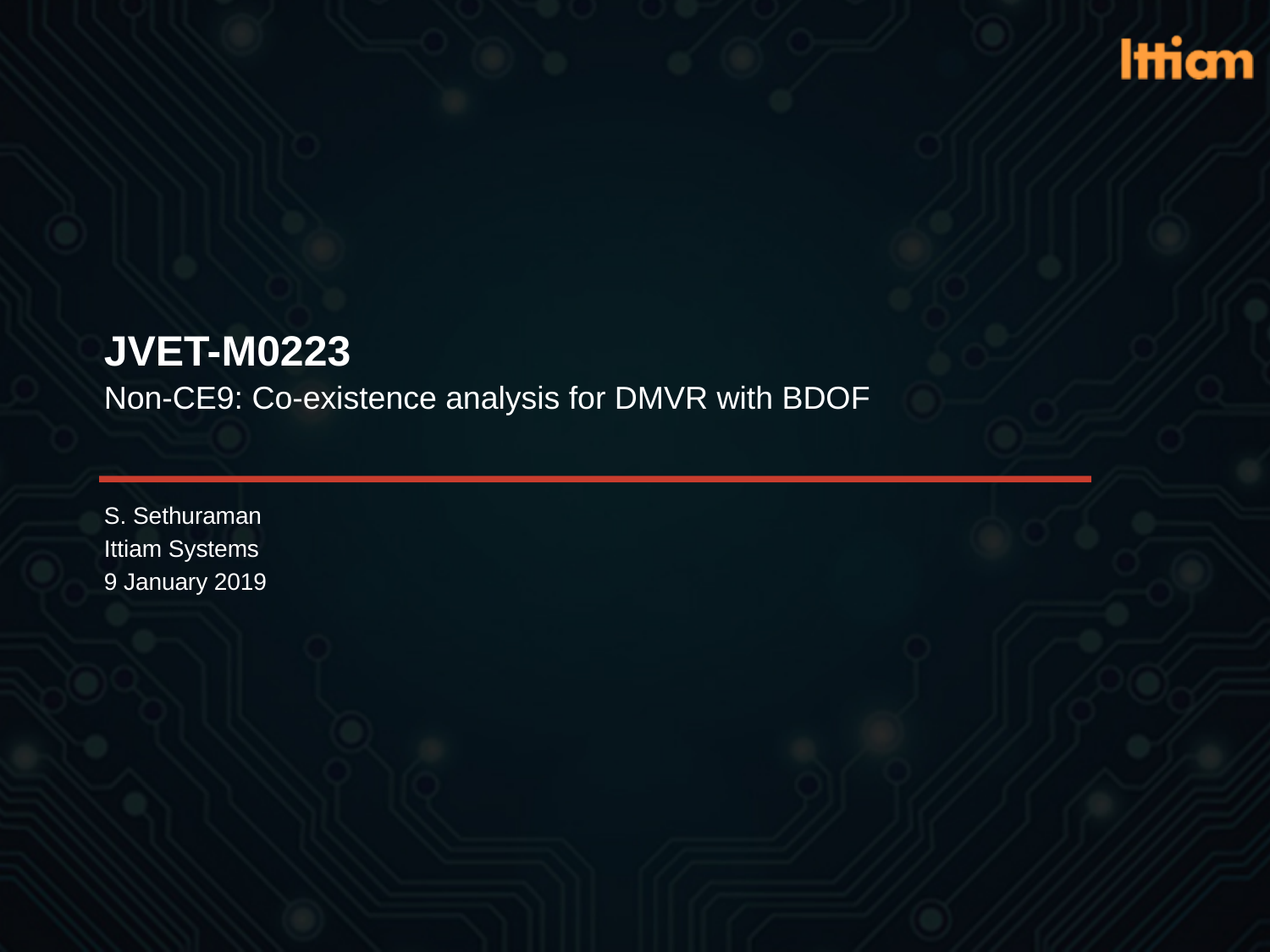

# JVET-M0223 Non-CE9: Co-existence analysis for DMVR with BDOF
S. Sethuraman
Ittiam Systems
9 January 2019